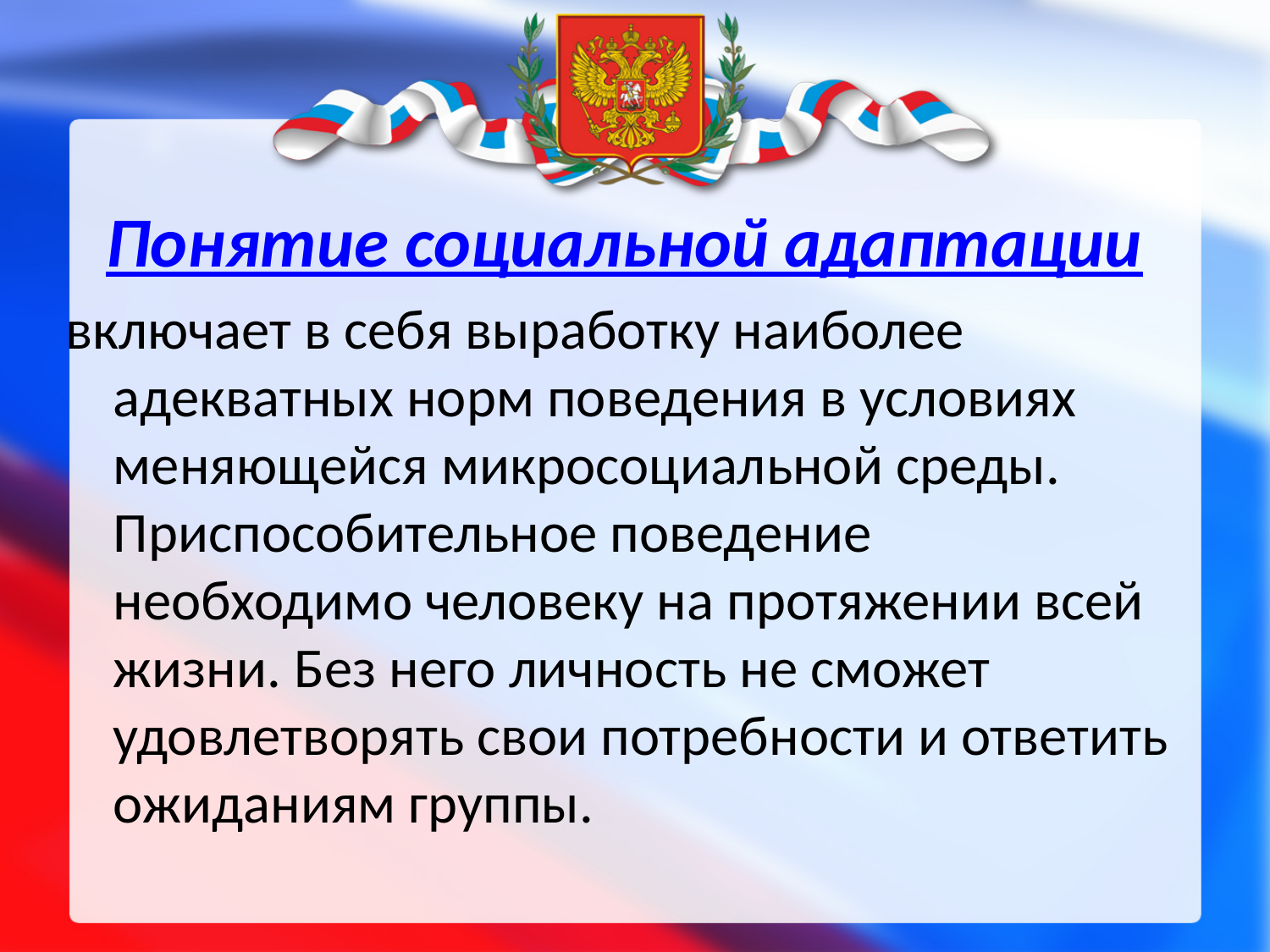

Понятие социальной адаптации
включает в себя выработку наиболее адекватных норм поведения в условиях меняющейся микросоциальной среды. Приспособительное поведение необходимо человеку на протяжении всей жизни. Без него личность не сможет удовлетворять свои потребности и ответить ожиданиям группы.